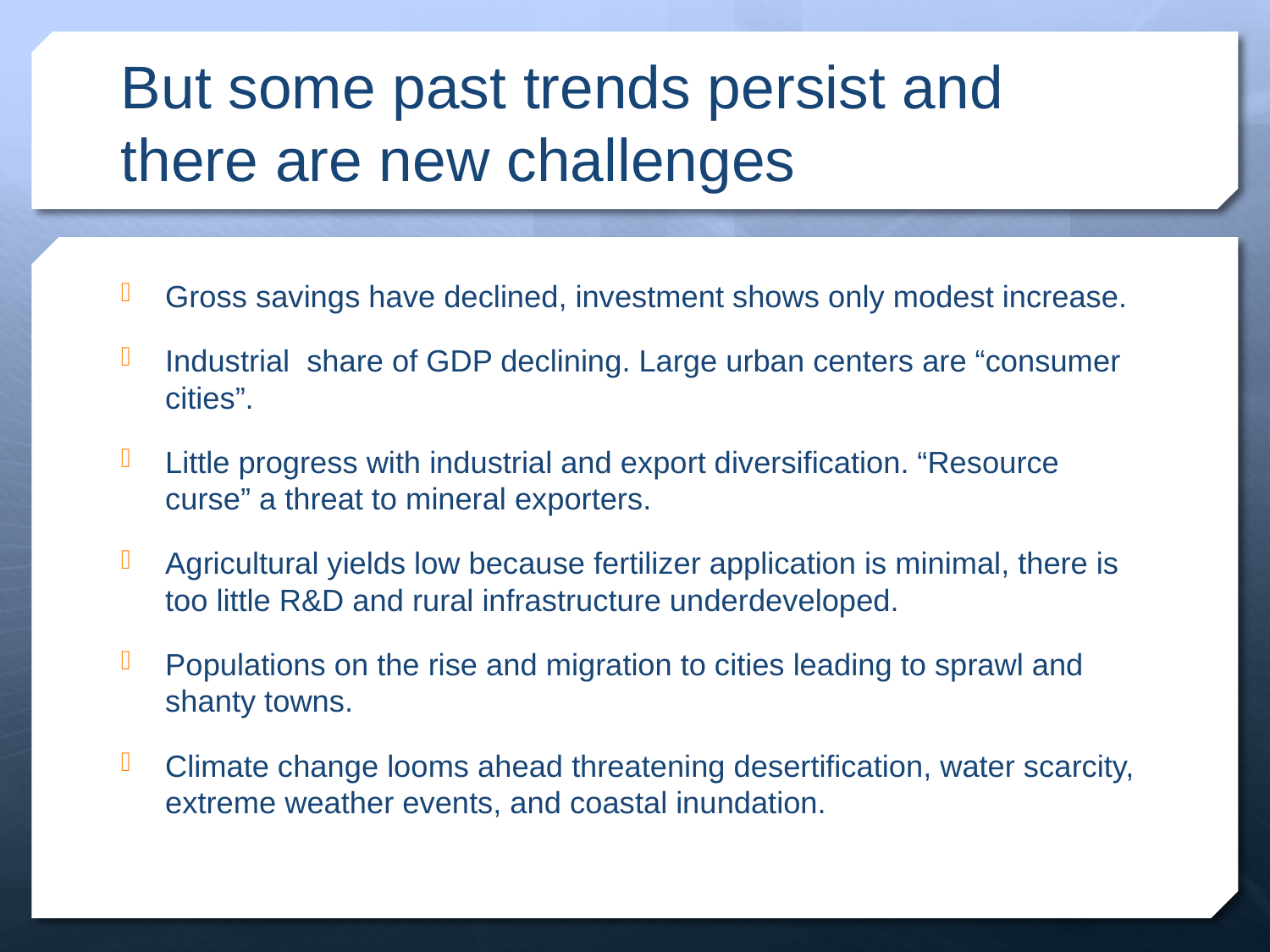

# But some past trends persist and there are new challenges
Gross savings have declined, investment shows only modest increase.
Industrial  share of GDP declining. Large urban centers are “consumer cities”.
Little progress with industrial and export diversification. “Resource curse” a threat to mineral exporters.
Agricultural yields low because fertilizer application is minimal, there is too little R&D and rural infrastructure underdeveloped.
Populations on the rise and migration to cities leading to sprawl and shanty towns.
Climate change looms ahead threatening desertification, water scarcity, extreme weather events, and coastal inundation.